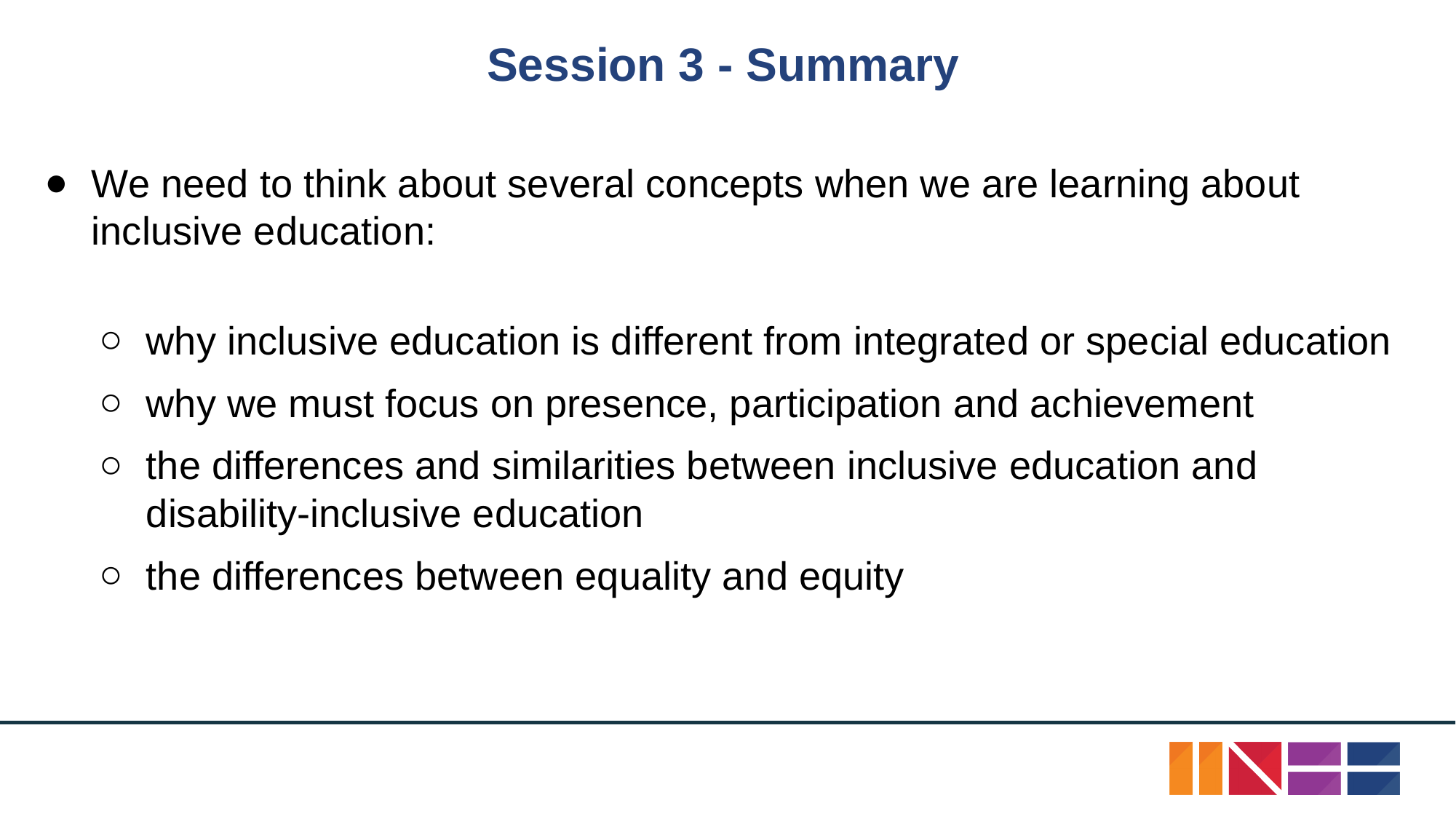

# Session 3 - Summary
We need to think about several concepts when we are learning about inclusive education:

why inclusive education is different from integrated or special education
why we must focus on presence, participation and achievement
the differences and similarities between inclusive education and disability-inclusive education
the differences between equality and equity